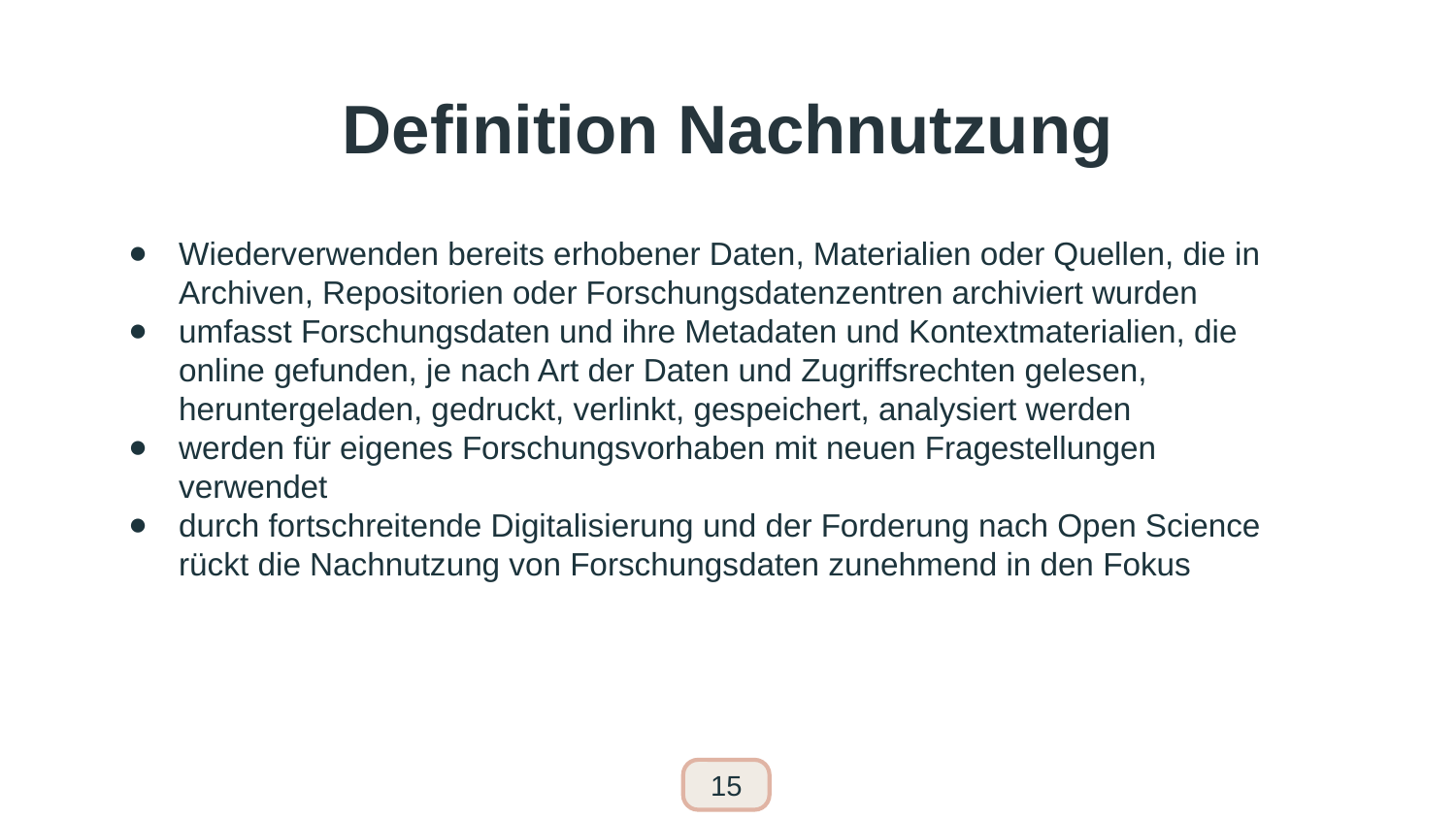

# Definition Nachnutzung
Wiederverwenden bereits erhobener Daten, Materialien oder Quellen, die in Archiven, Repositorien oder Forschungsdatenzentren archiviert wurden
umfasst Forschungsdaten und ihre Metadaten und Kontextmaterialien, die online gefunden, je nach Art der Daten und Zugriffsrechten gelesen, heruntergeladen, gedruckt, verlinkt, gespeichert, analysiert werden
werden für eigenes Forschungsvorhaben mit neuen Fragestellungen verwendet
durch fortschreitende Digitalisierung und der Forderung nach Open Science rückt die Nachnutzung von Forschungsdaten zunehmend in den Fokus